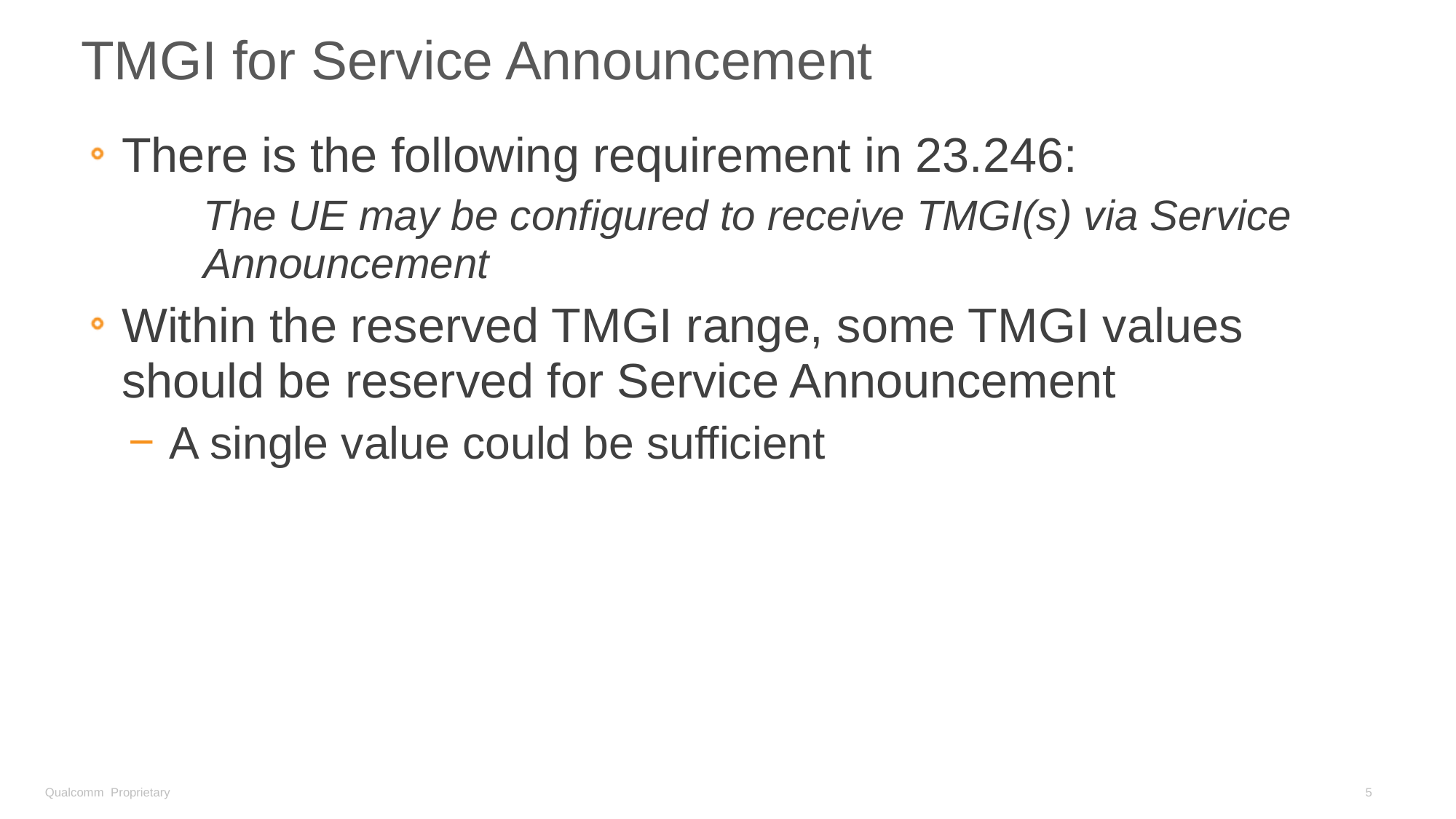

# TMGI for Service Announcement
There is the following requirement in 23.246:
The UE may be configured to receive TMGI(s) via Service Announcement
Within the reserved TMGI range, some TMGI values should be reserved for Service Announcement
A single value could be sufficient